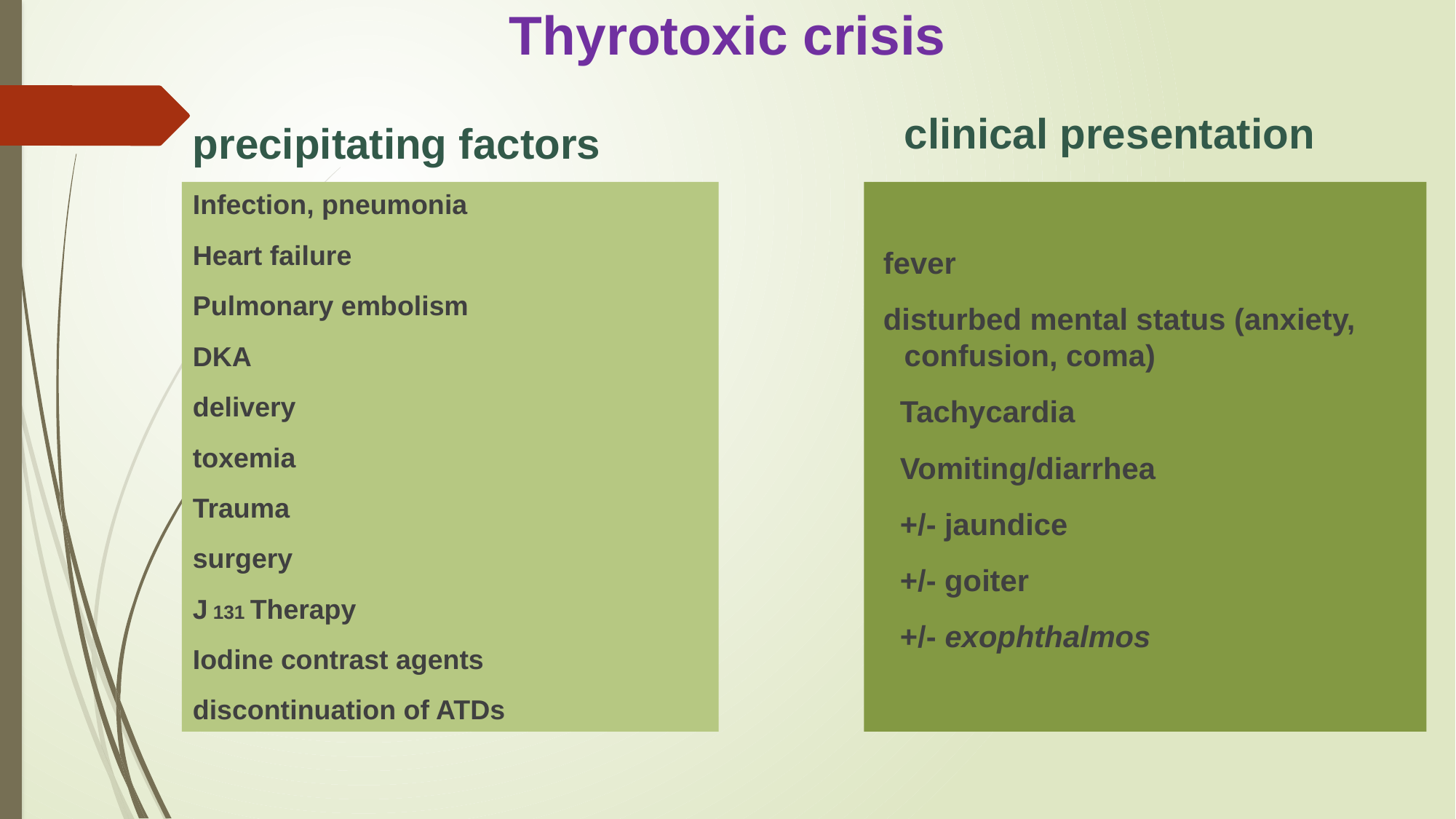

# Thyrotoxic crisis
clinical presentation
precipitating factors
Infection, pneumonia
Heart failure
Pulmonary embolism
DKA
delivery
toxemia
Trauma
surgery
J 131 Therapy
Iodine contrast agents
discontinuation of ATDs

 fever
 disturbed mental status (anxiety, confusion, coma)
   Tachycardia
   Vomiting/diarrhea
   +/- jaundice
   +/- goiter
   +/- exophthalmos